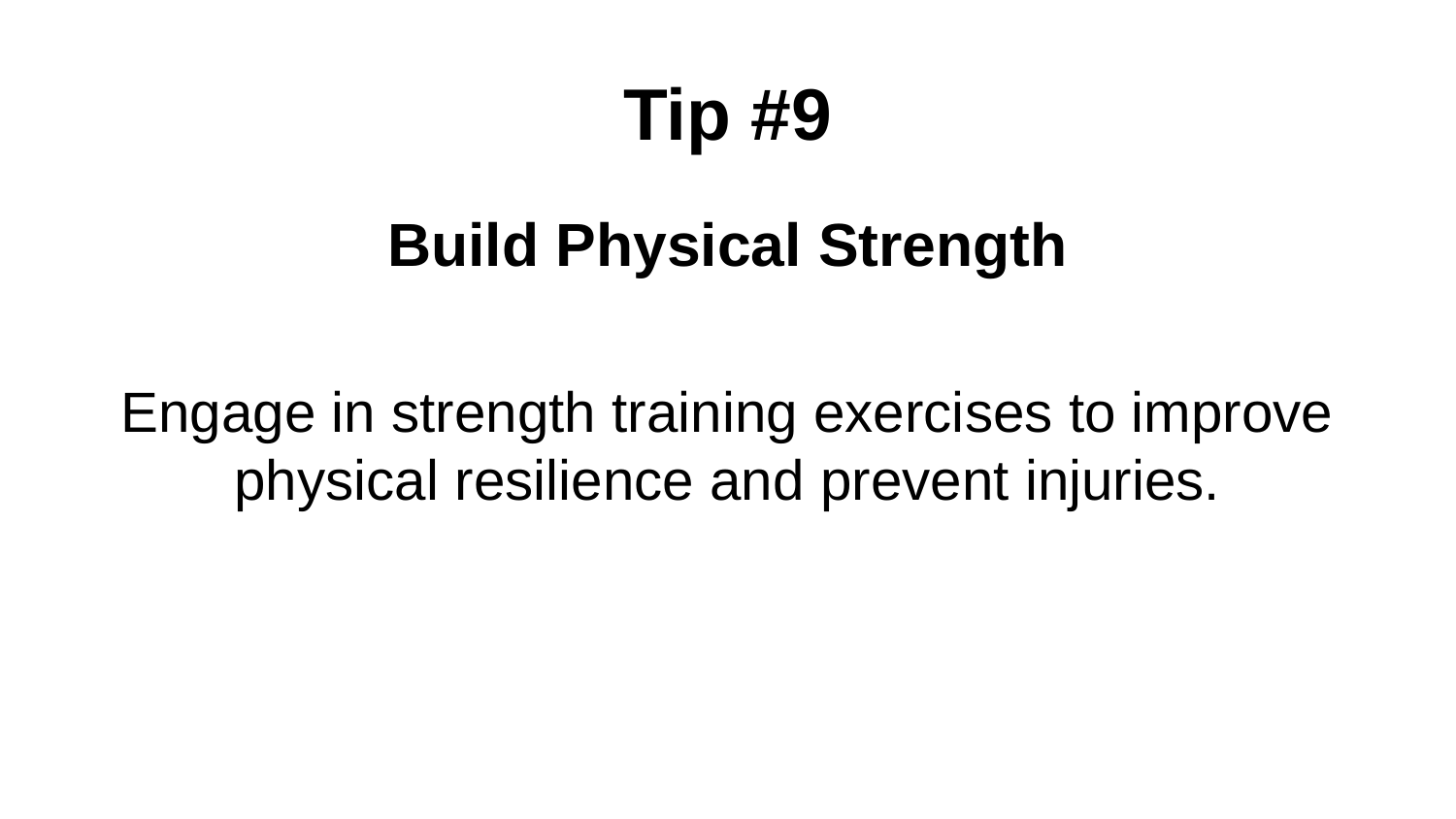

# Tip #9
Build Physical Strength

Engage in strength training exercises to improve physical resilience and prevent injuries.

.